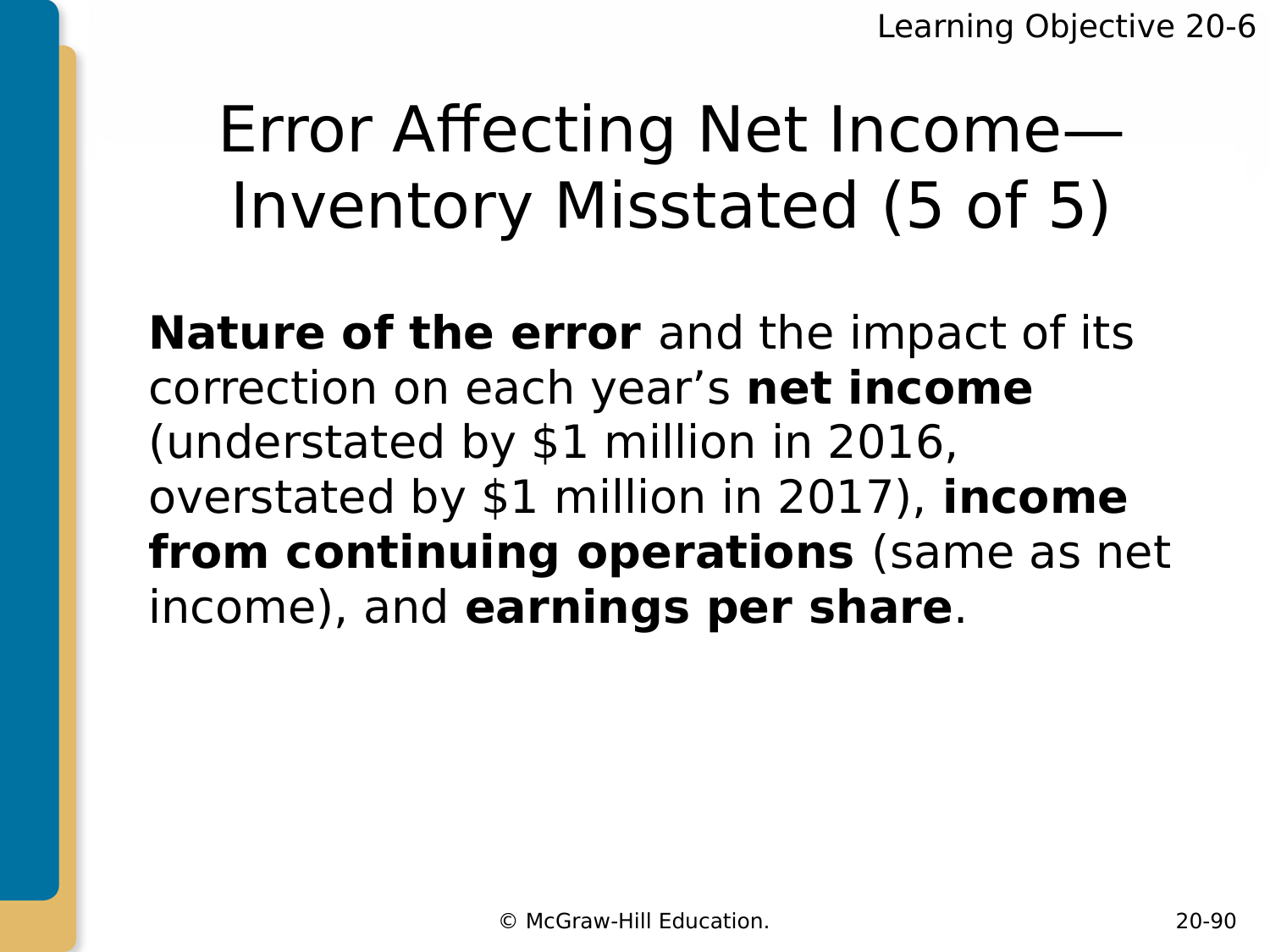

Learning Objective 20-6
# Error Affecting Net Income—Inventory Misstated (5 of 5)
Nature of the error and the impact of its correction on each year’s net income (understated by $1 million in 2016, overstated by $1 million in 2017), income from continuing operations (same as net income), and earnings per share.